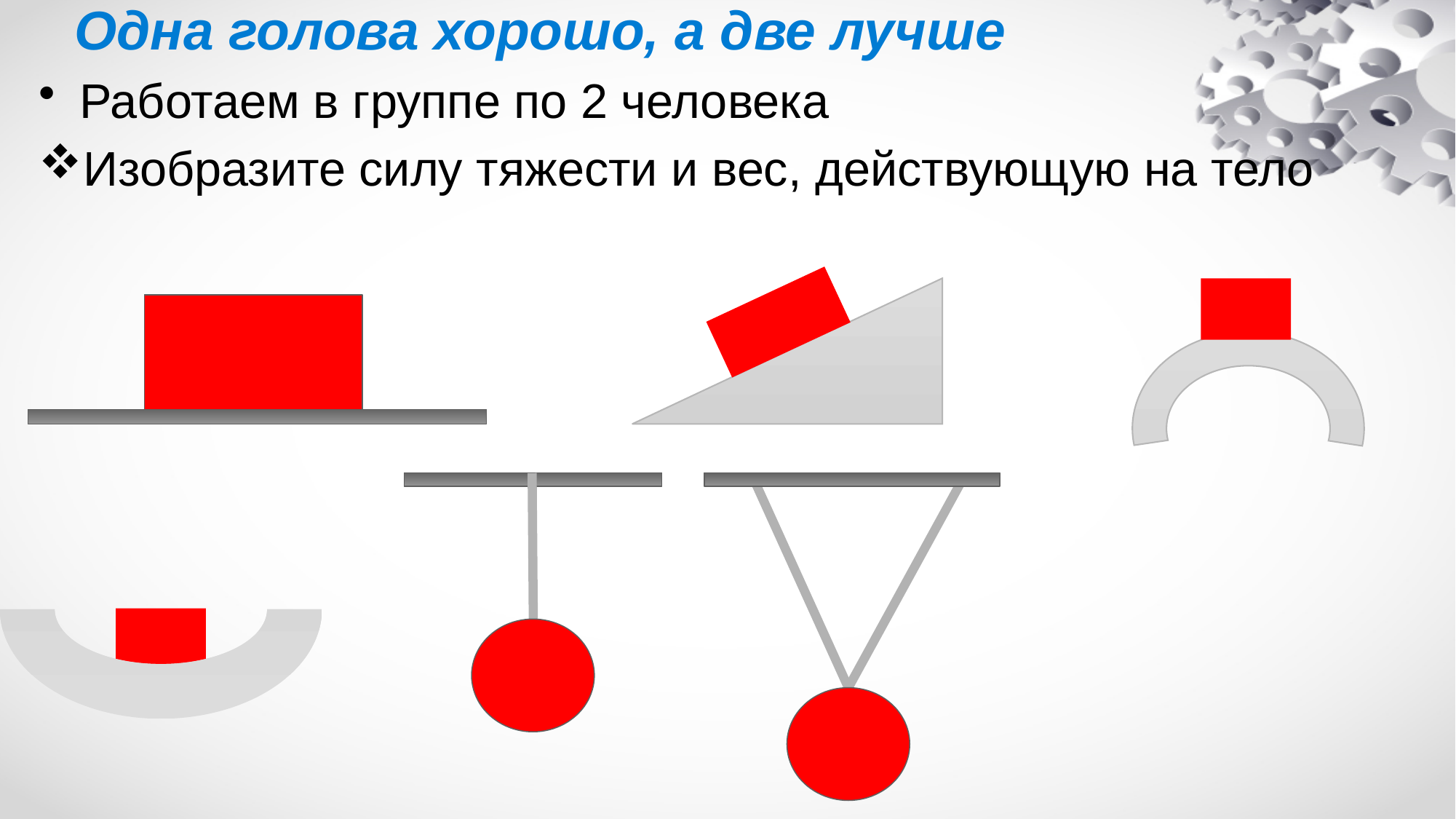

# Одна голова хорошо, а две лучше
Работаем в группе по 2 человека
Изобразите силу тяжести и вес, действующую на тело